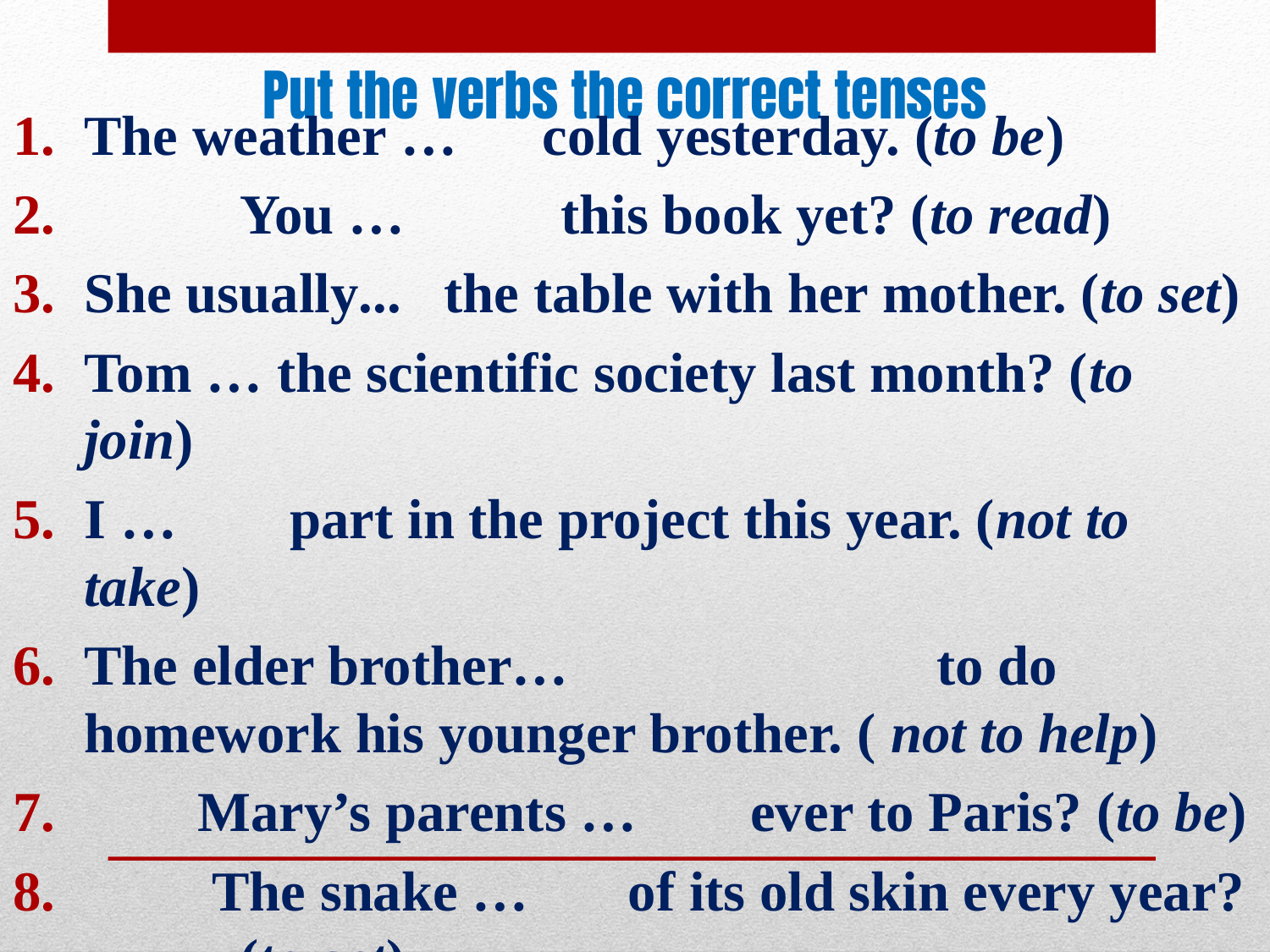

# Put the verbs the correct tenses
The weather …      cold yesterday. (to be)
           You …           this book yet? (to read)
She usually...   the table with her mother. (to set)
Tom … the scientific society last month? (to join)
I …        part in the project this year. (not to take)
The elder brother…                          to do homework his younger brother. ( not to help)
        Mary’s parents …        ever to Paris? (to be)
         The snake …       of its old skin every year?            (to get)